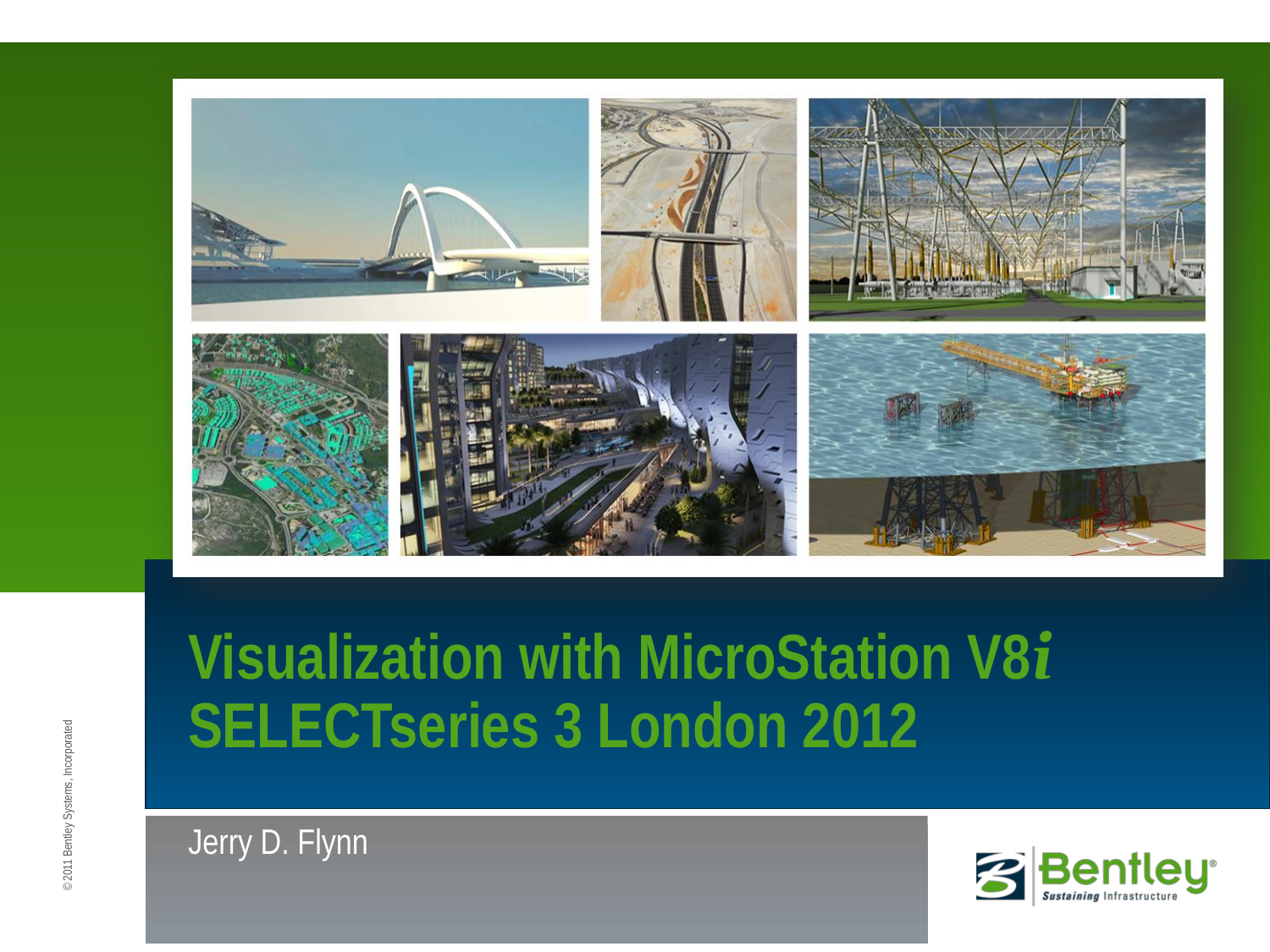

# Visualization with MicroStation V8i SELECTseries 3 London 2012
Jerry D. Flynn